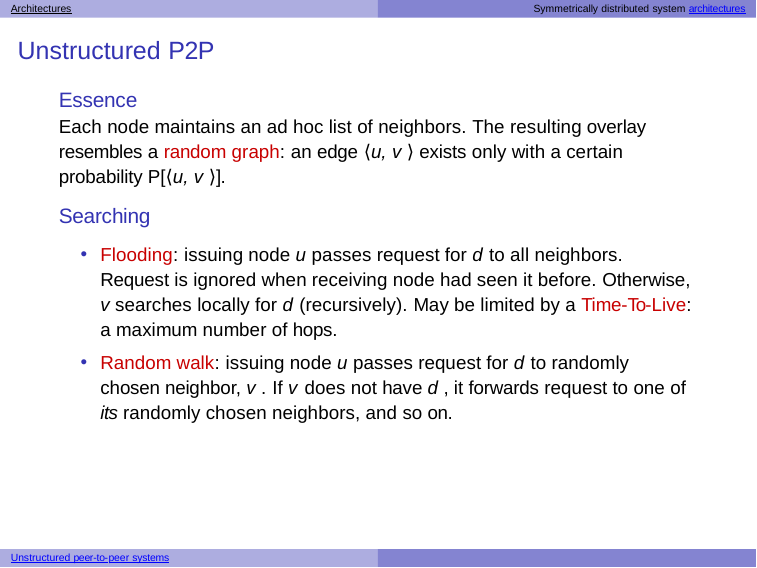

Architectures	Symmetrically distributed system architectures
# Unstructured P2P
Essence
Each node maintains an ad hoc list of neighbors. The resulting overlay resembles a random graph: an edge ⟨u, v ⟩ exists only with a certain probability P[⟨u, v ⟩].
Searching
Flooding: issuing node u passes request for d to all neighbors. Request is ignored when receiving node had seen it before. Otherwise, v searches locally for d (recursively). May be limited by a Time-To-Live: a maximum number of hops.
Random walk: issuing node u passes request for d to randomly chosen neighbor, v . If v does not have d , it forwards request to one of its randomly chosen neighbors, and so on.

Unstructured peer-to-peer systems